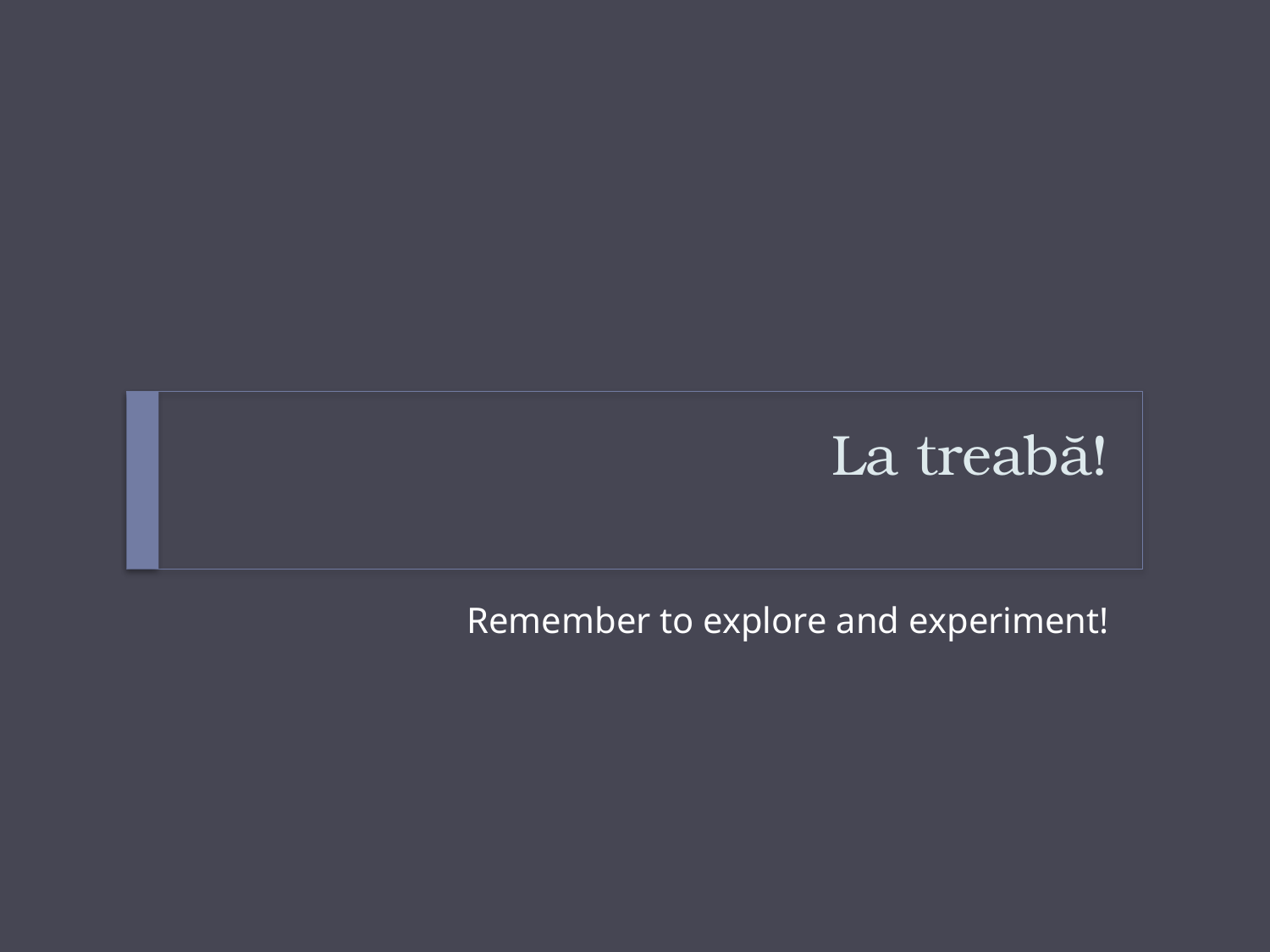

# La treabă!
Remember to explore and experiment!